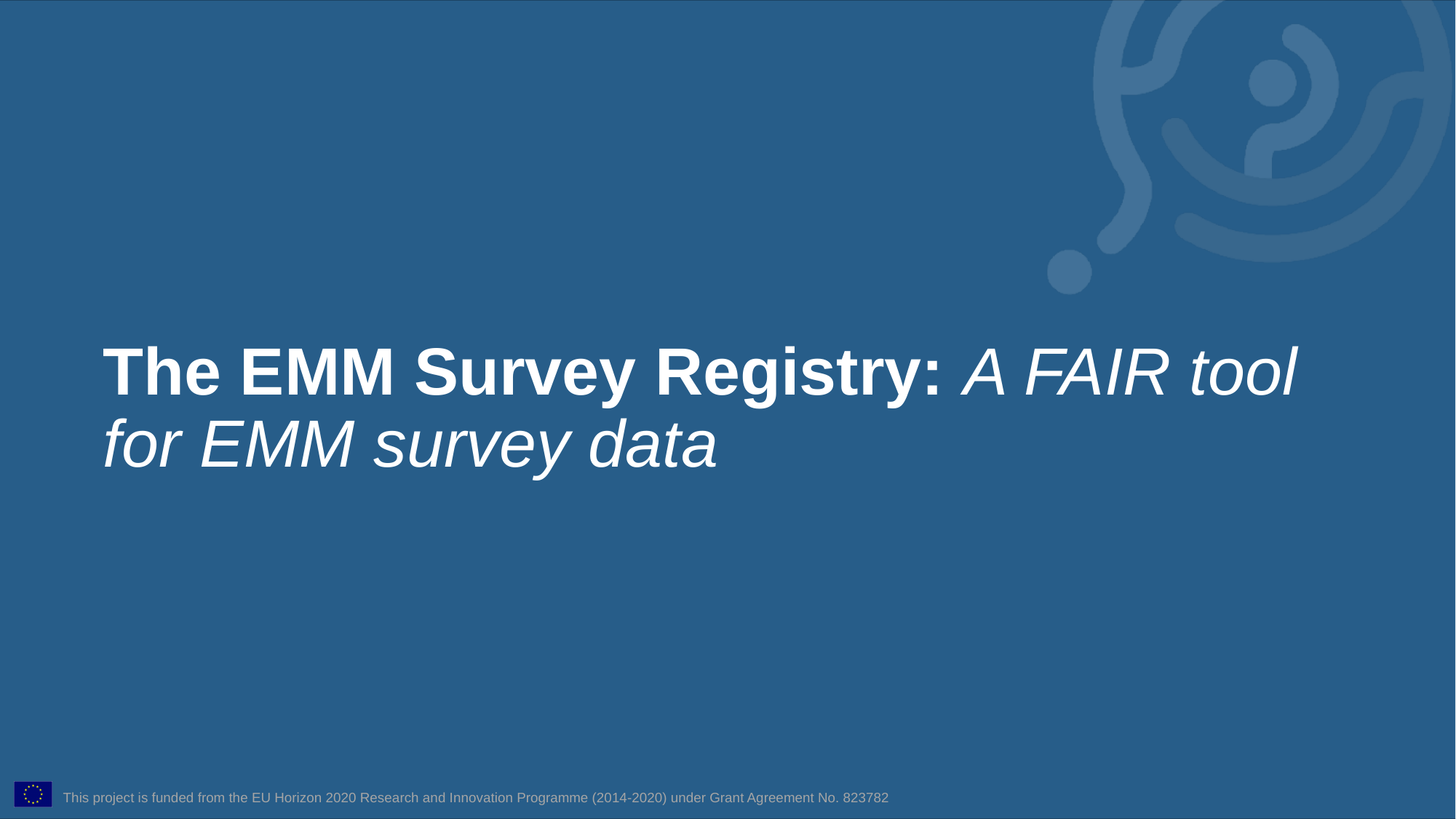

The EMM Survey Registry: A FAIR tool for EMM survey data